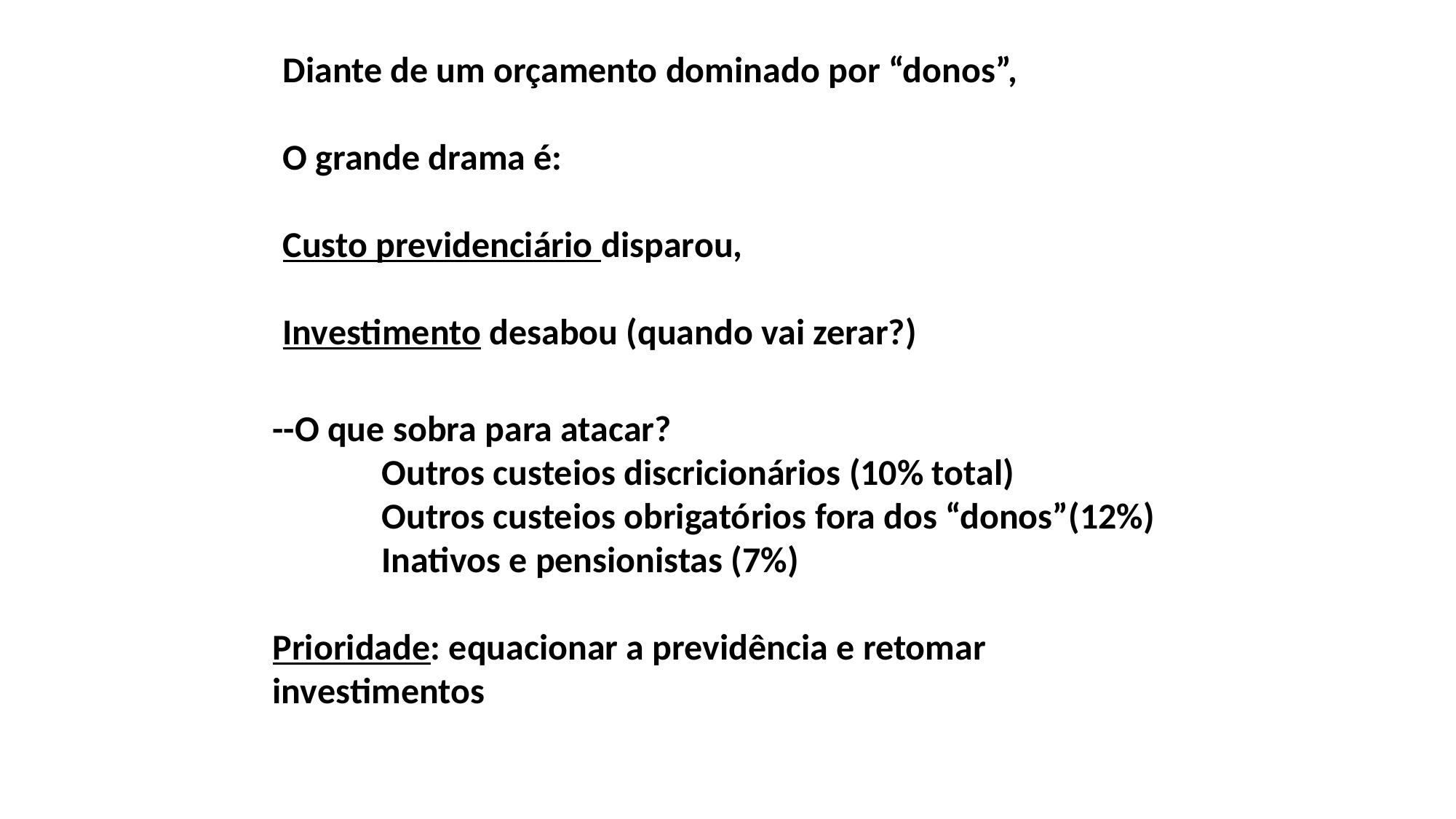

Diante de um orçamento dominado por “donos”,

O grande drama é:

Custo previdenciário disparou,

Investimento desabou (quando vai zerar?)
--O que sobra para atacar?
	Outros custeios discricionários (10% total)
	Outros custeios obrigatórios fora dos “donos”(12%)
	Inativos e pensionistas (7%)

Prioridade: equacionar a previdência e retomar investimentos